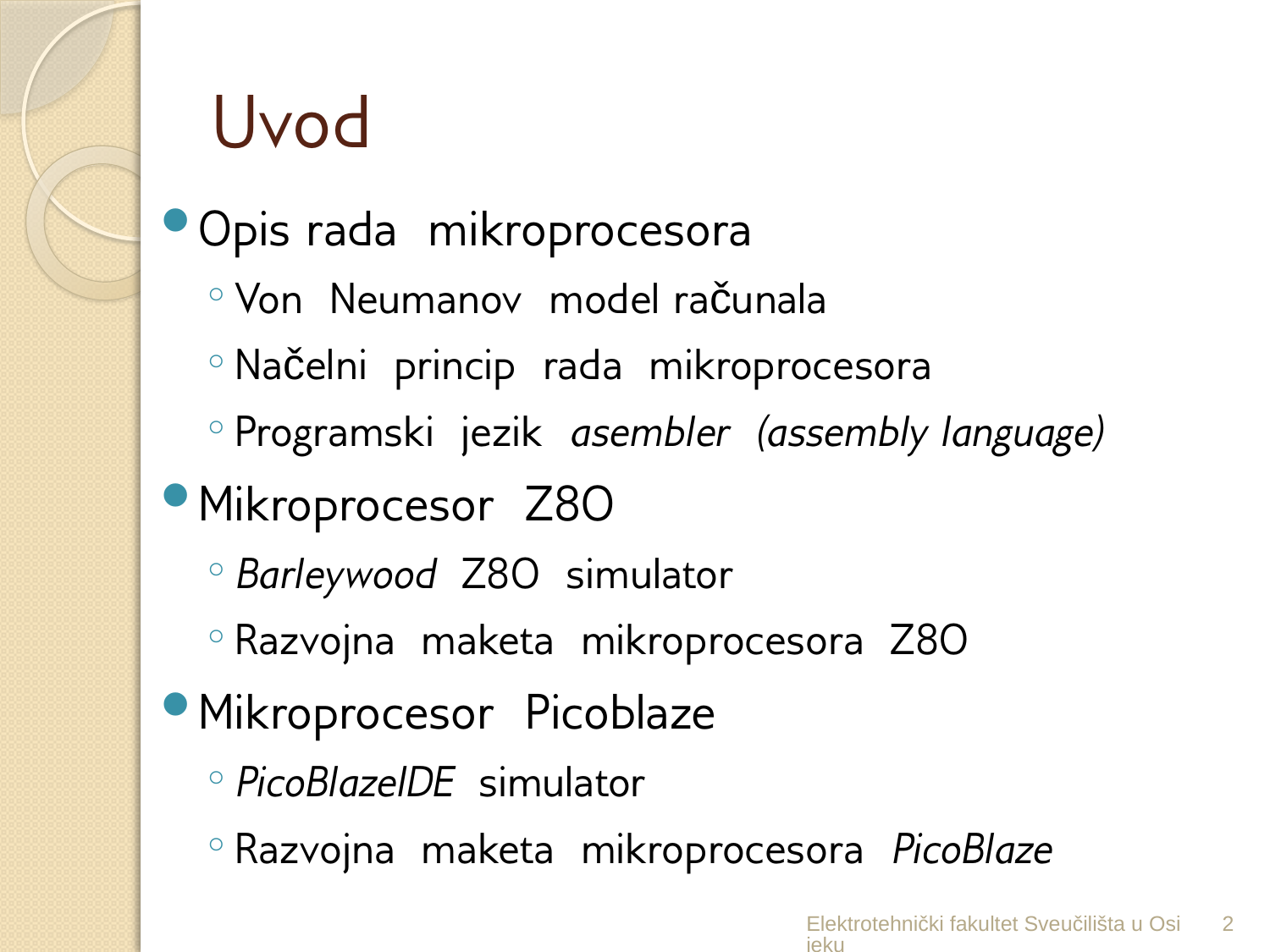

# Uvod
Opis rada  mikroprocesora
Von  Neumanov  model računala
Načelni  princip  rada  mikroprocesora
Programski  jezik  asembler  (assembly language)
Mikroprocesor  Z8O
Barleywood  Z8O  simulator
Razvojna  maketa  mikroprocesora  Z8O
Mikroprocesor  Picoblaze
PicoBlazeIDE  simulator
Razvojna  maketa  mikroprocesora  PicoBlaze
Elektrotehnički fakultet Sveučilišta u Osijeku
2